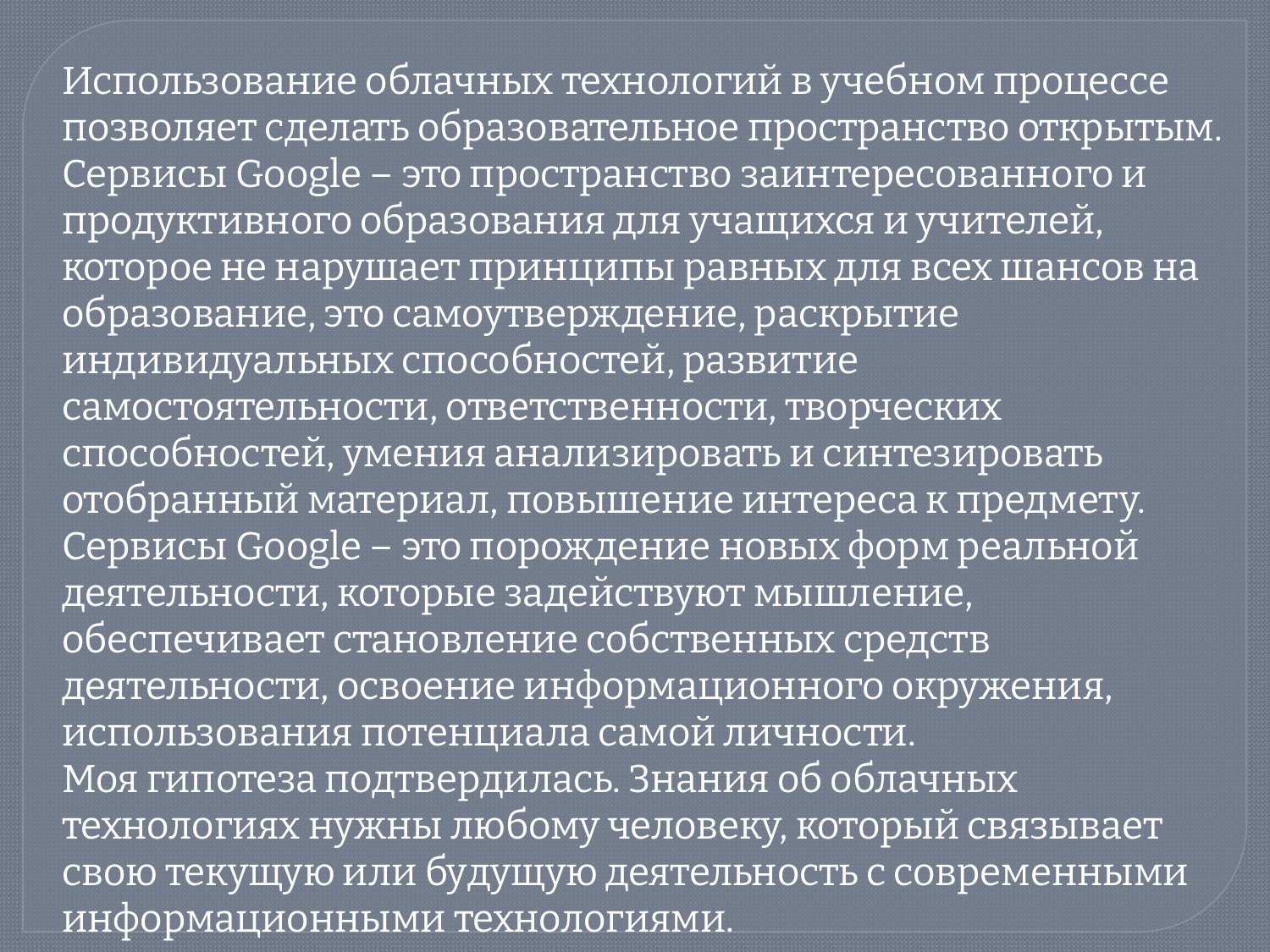

Использование облачных технологий в учебном процессе позволяет сделать образовательное пространство открытым.
Сервисы Google – это пространство заинтересованного и продуктивного образования для учащихся и учителей, которое не нарушает принципы равных для всех шансов на образование, это самоутверждение, раскрытие индивидуальных способностей, развитие самостоятельности, ответственности, творческих способностей, умения анализировать и синтезировать отобранный материал, повышение интереса к предмету.
Сервисы Google – это порождение новых форм реальной деятельности, которые задействуют мышление, обеспечивает становление собственных средств деятельности, освоение информационного окружения, использования потенциала самой личности.
Моя гипотеза подтвердилась. Знания об облачных технологиях нужны любому человеку, который связывает свою текущую или будущую деятельность с современными информационными технологиями.